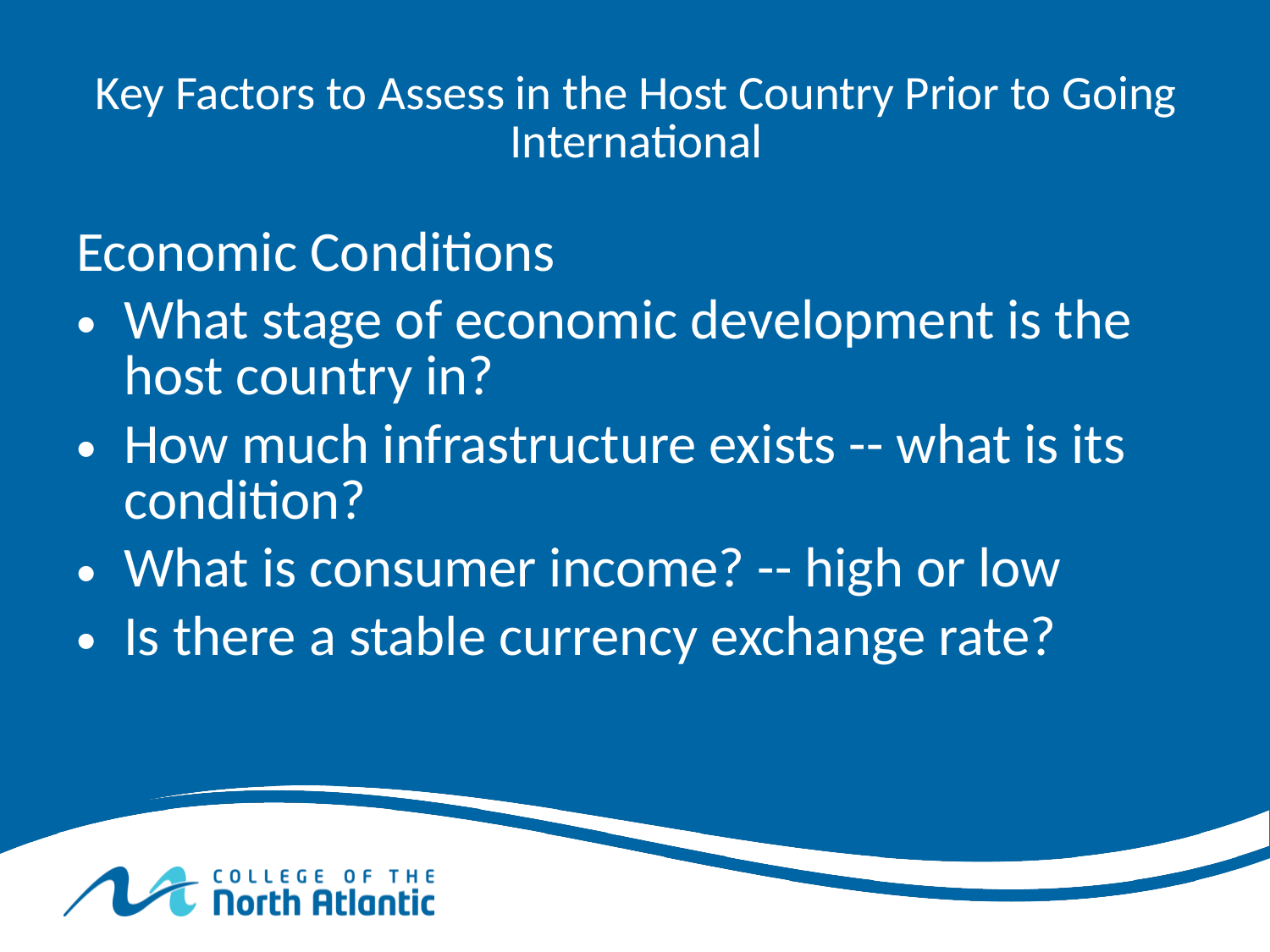

# Key Factors to Assess in the Host Country Prior to Going International
Economic Conditions
What stage of economic development is the host country in?
How much infrastructure exists -- what is its condition?
What is consumer income? -- high or low
Is there a stable currency exchange rate?